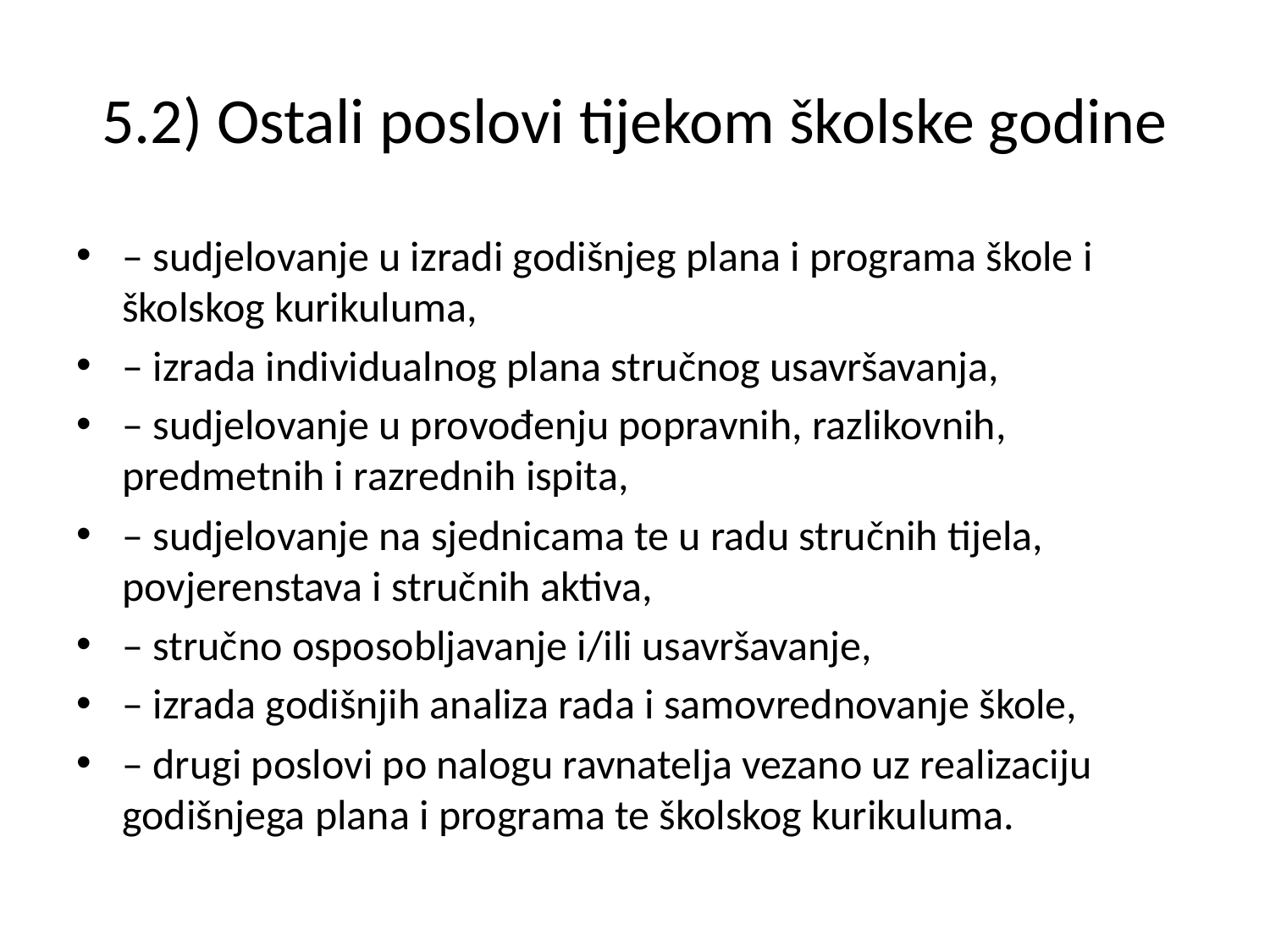

# 5.2) Ostali poslovi tijekom školske godine
– sudjelovanje u izradi godišnjeg plana i programa škole i školskog kurikuluma,
– izrada individualnog plana stručnog usavršavanja,
– sudjelovanje u provođenju popravnih, razlikovnih, predmetnih i razrednih ispita,
– sudjelovanje na sjednicama te u radu stručnih tijela, povjerenstava i stručnih aktiva,
– stručno osposobljavanje i/ili usavršavanje,
– izrada godišnjih analiza rada i samovrednovanje škole,
– drugi poslovi po nalogu ravnatelja vezano uz realizaciju godišnjega plana i programa te školskog kurikuluma.